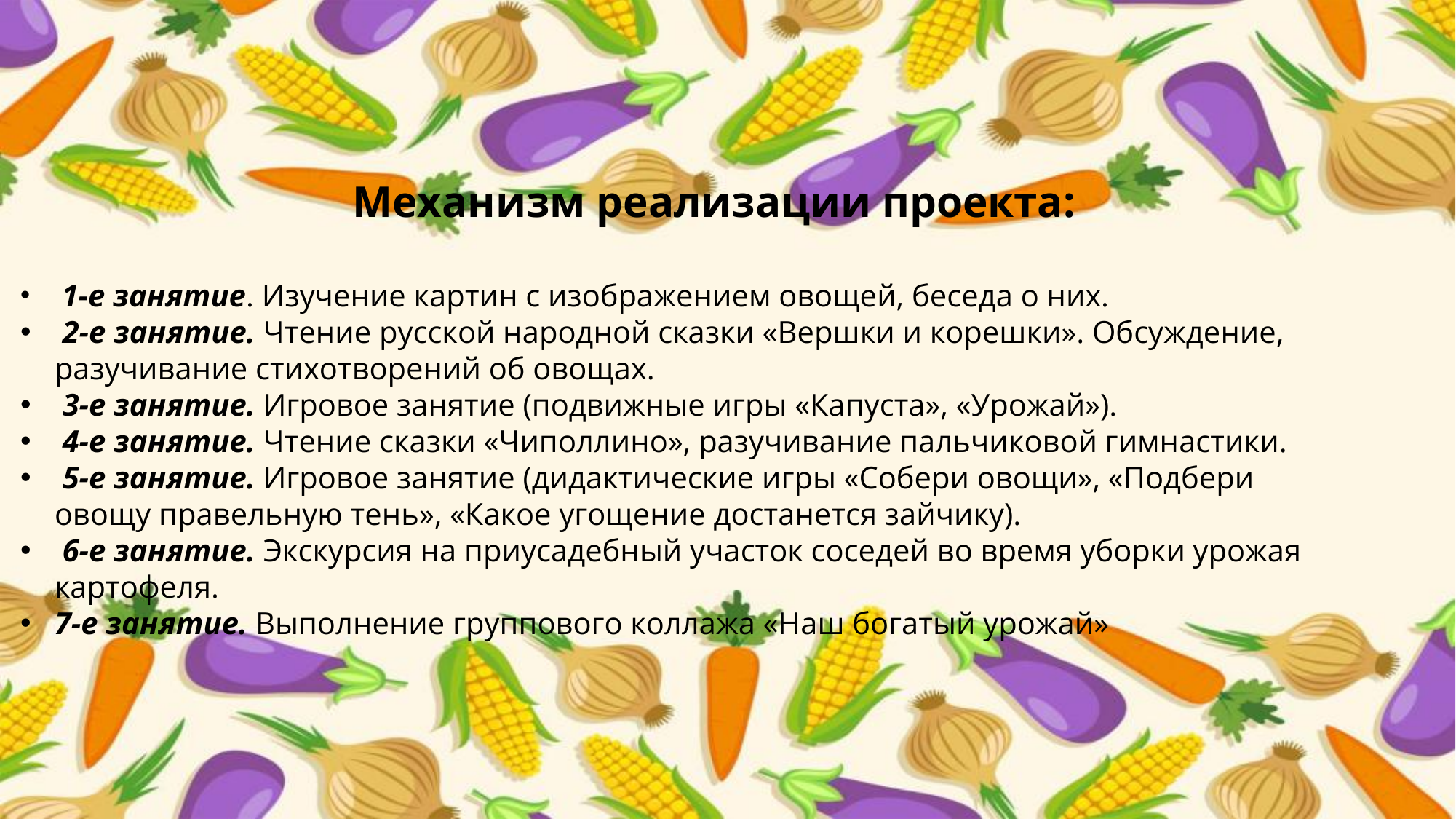

Механизм реализации проекта:

 1-е занятие. Изучение картин с изображением овощей, беседа о них.
 2-е занятие. Чтение русской народной сказки «Вершки и корешки». Обсуждение, разучивание стихотворений об овощах.
 3-е занятие. Игровое занятие (подвижные игры «Капуста», «Урожай»).
 4-е занятие. Чтение сказки «Чиполлино», разучивание пальчиковой гимнастики.
 5-е занятие. Игровое занятие (дидактические игры «Собери овощи», «Подбери овощу правельную тень», «Какое угощение достанется зайчику).
 6-е занятие. Экскурсия на приусадебный участок соседей во время уборки урожая картофеля.
7-е занятие. Выполнение группового коллажа «Наш богатый урожай»